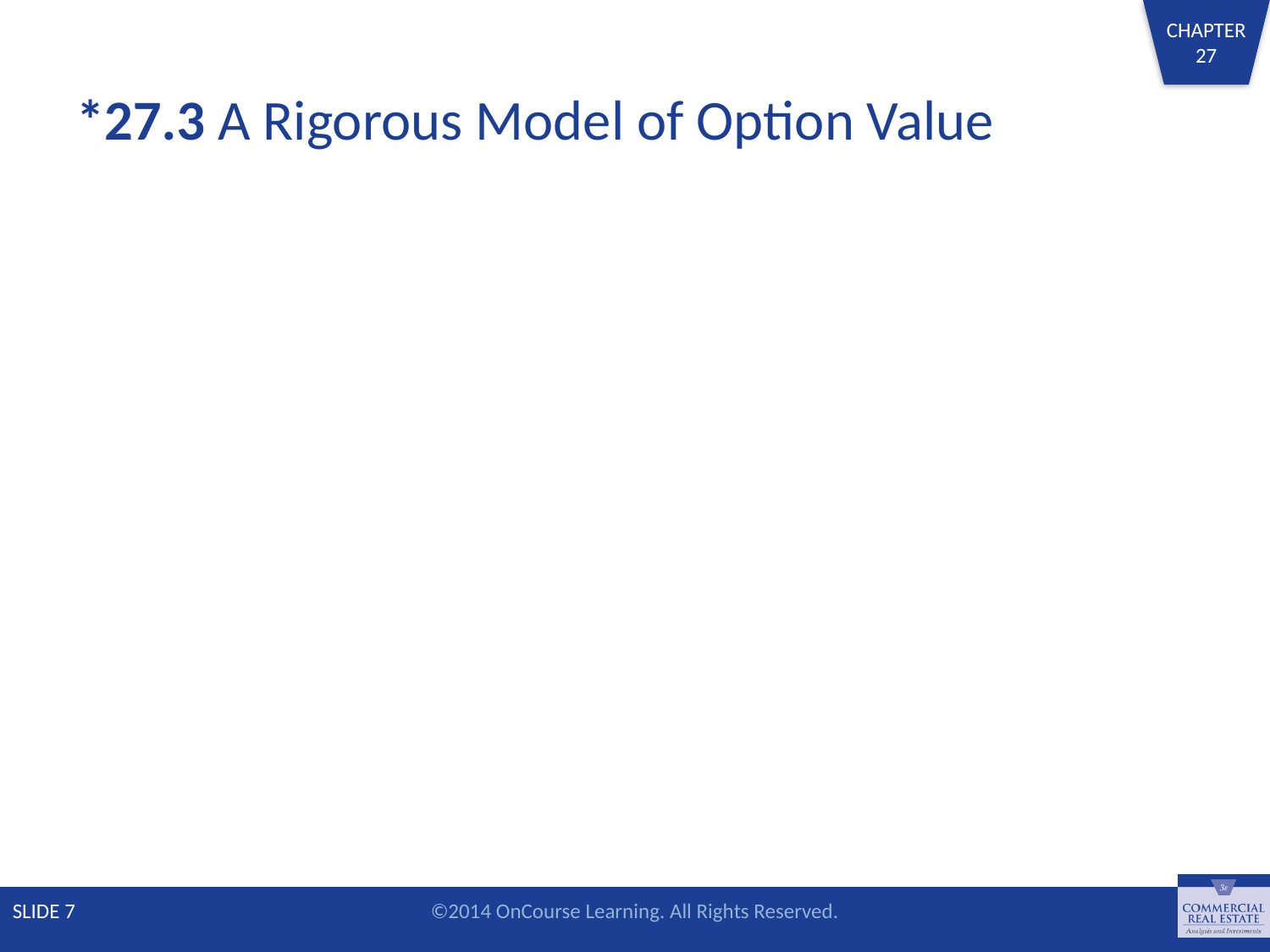

# *27.3 A Rigorous Model of Option Value

SLIDE 7